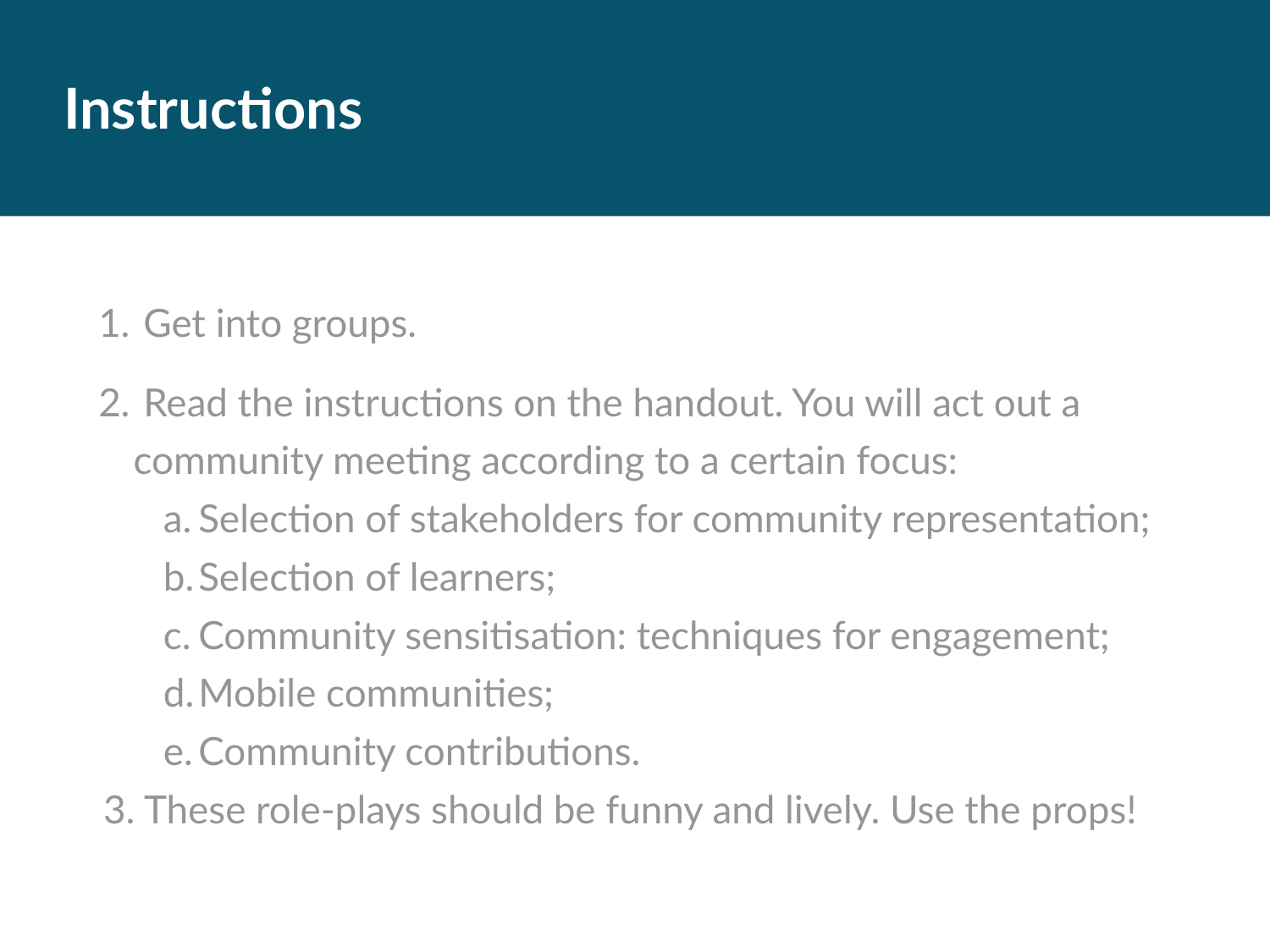

# Instructions
Get into groups.
 Read the instructions on the handout. You will act out a  community meeting according to a certain focus:
Selection of stakeholders for community representation;
Selection of learners;
Community sensitisation: techniques for engagement;
Mobile communities;
Community contributions.
These role-plays should be funny and lively. Use the props!